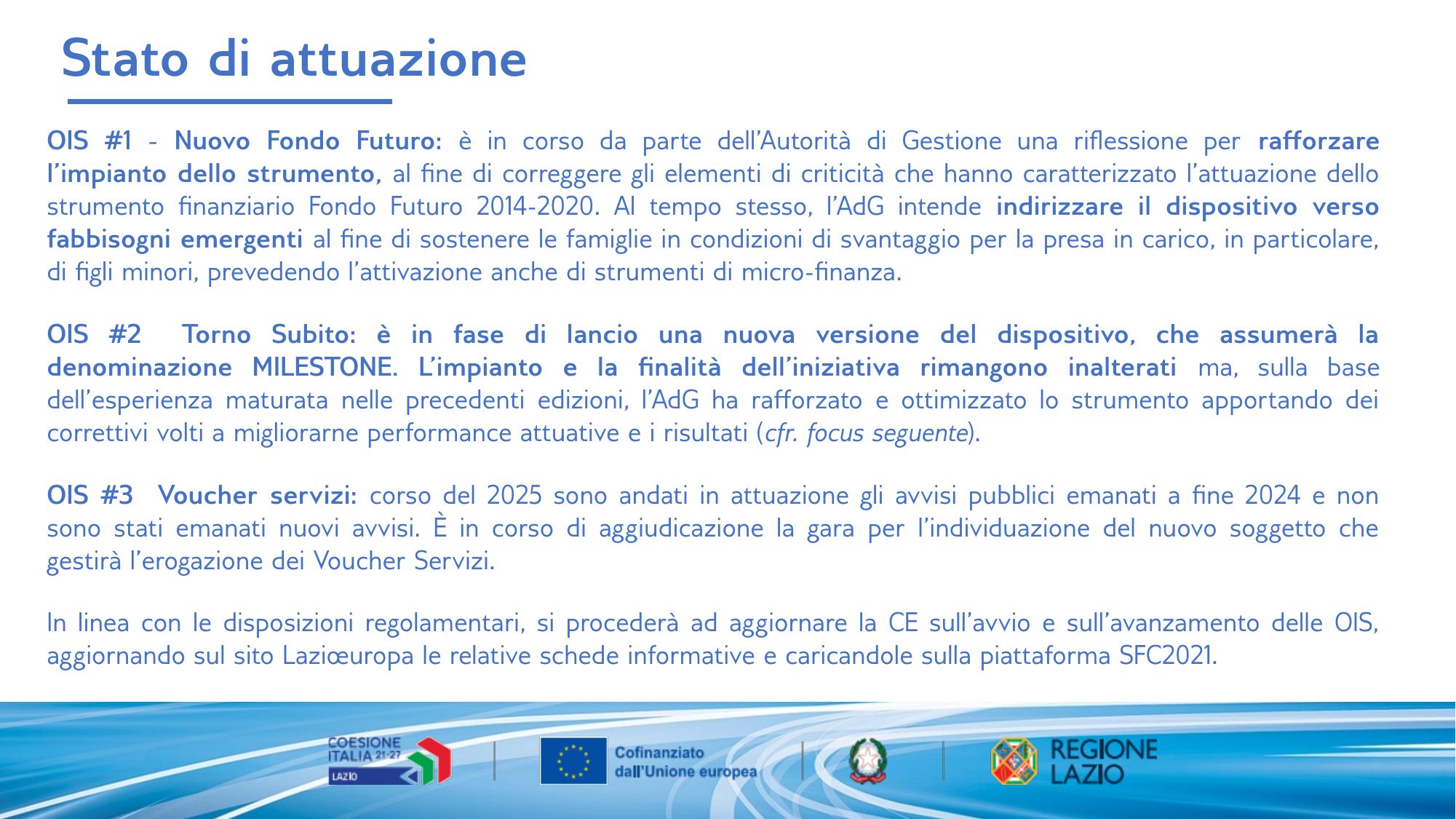

Stato di attuazione
OIS #1 - Nuovo Fondo Futuro: è in corso da parte dell’Autorità di Gestione una riflessione per rafforzare l’impianto dello strumento, al fine di correggere gli elementi di criticità che hanno caratterizzato l’attuazione dello strumento finanziario Fondo Futuro 2014-2020. Al tempo stesso, l’AdG intende indirizzare il dispositivo verso fabbisogni emergenti al fine di sostenere le famiglie in condizioni di svantaggio per la presa in carico, in particolare, di figli minori, prevedendo l’attivazione anche di strumenti di micro-finanza.

OIS #2  Torno Subito: è in fase di lancio una nuova versione del dispositivo, che assumerà la denominazione MILESTONE. L’impianto e la finalità dell’iniziativa rimangono inalterati ma, sulla base dell’esperienza maturata nelle precedenti edizioni, l’AdG ha rafforzato e ottimizzato lo strumento apportando dei correttivi volti a migliorarne performance attuative e i risultati (cfr. focus seguente).

OIS #3  Voucher servizi: corso del 2025 sono andati in attuazione gli avvisi pubblici emanati a fine 2024 e non sono stati emanati nuovi avvisi. È in corso di aggiudicazione la gara per l’individuazione del nuovo soggetto che gestirà l’erogazione dei Voucher Servizi.

In linea con le disposizioni regolamentari, si procederà ad aggiornare la CE sull’avvio e sull’avanzamento delle OIS, aggiornando sul sito Lazioeuropa le relative schede informative e caricandole sulla piattaforma SFC2021.